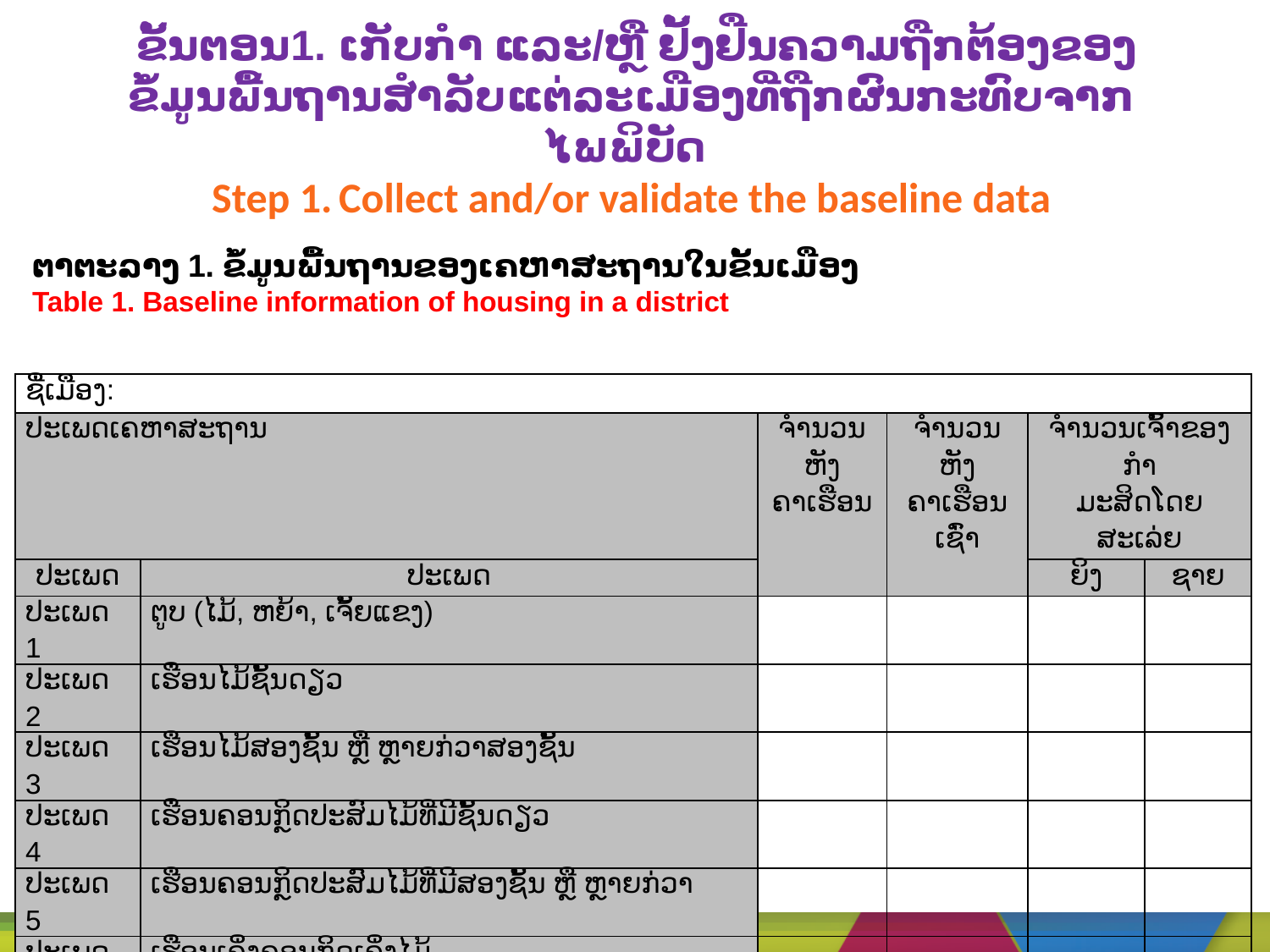

# ຂັ້ນຕອນ1. ເກັບກໍາ ແລະ/ຫຼື ຢັ້ງຢືນຄວາມຖືກຕ້ອງຂອງ ຂໍ້ມູນພື້ນຖານສໍາລັບແຕ່ລະເມືອງທີ່ຖືກຜົນກະທົບຈາກໄພພິບັດ Step 1.	Collect and/or validate the baseline data
ຕາຕະລາງ 1. ຂໍ້ມູນພື້ນຖານຂອງເຄຫາສະຖານໃນຂັ້ນເມືອງ
Table 1. Baseline information of housing in a district

| ຊື່ເມືອງ: |  |  |  |  |  |
| --- | --- | --- | --- | --- | --- |
| ປະເພດເຄຫາສະຖານ |  | ຈຳນວນຫັງ ຄາເຮືອນ | ຈຳນວນຫັງ ຄາເຮືອນ ເຊົ່າ | ຈຳນວນເຈົ້າຂອງກຳ ມະສິດໂດຍສະເລ່ຍ |  |
| ປະເພດ | ປະເພດ |  |  | ຍິງ | ຊາຍ |
| ປະເພດ 1 | ຕູບ (ໄມ້, ຫຍ້າ, ເຈັ້ຍແຂງ) |  |  |  |  |
| ປະເພດ 2 | ເຮືອນໄມ້ຊັ້ນດຽວ |  |  |  |  |
| ປະເພດ 3 | ເຮືອນໄມ້ສອງຊັ້ນ ຫຼື ຫຼາຍກ່ວາສອງຊັ້ນ |  |  |  |  |
| ປະເພດ 4 | ເຮືອນຄອນກຼິດປະສົມໄມ້ທີ່ມີຊັ້ນດຽວ |  |  |  |  |
| ປະເພດ 5 | ເຮືອນຄອນກຼິດປະສົມໄມ້ທີ່ມີສອງຊັ້ນ ຫຼື ຫຼາຍກ່ວາ |  |  |  |  |
| ປະເພດ 6 | ເຮືອນເຄິ່ງຄອນກຼິດເຄິ່ງໄມ້ |  |  |  |  |
| ປະເພດ 7 | ອື່ນໆ |  |  |  |  |
| ລວມ |  |  |  |  |  |